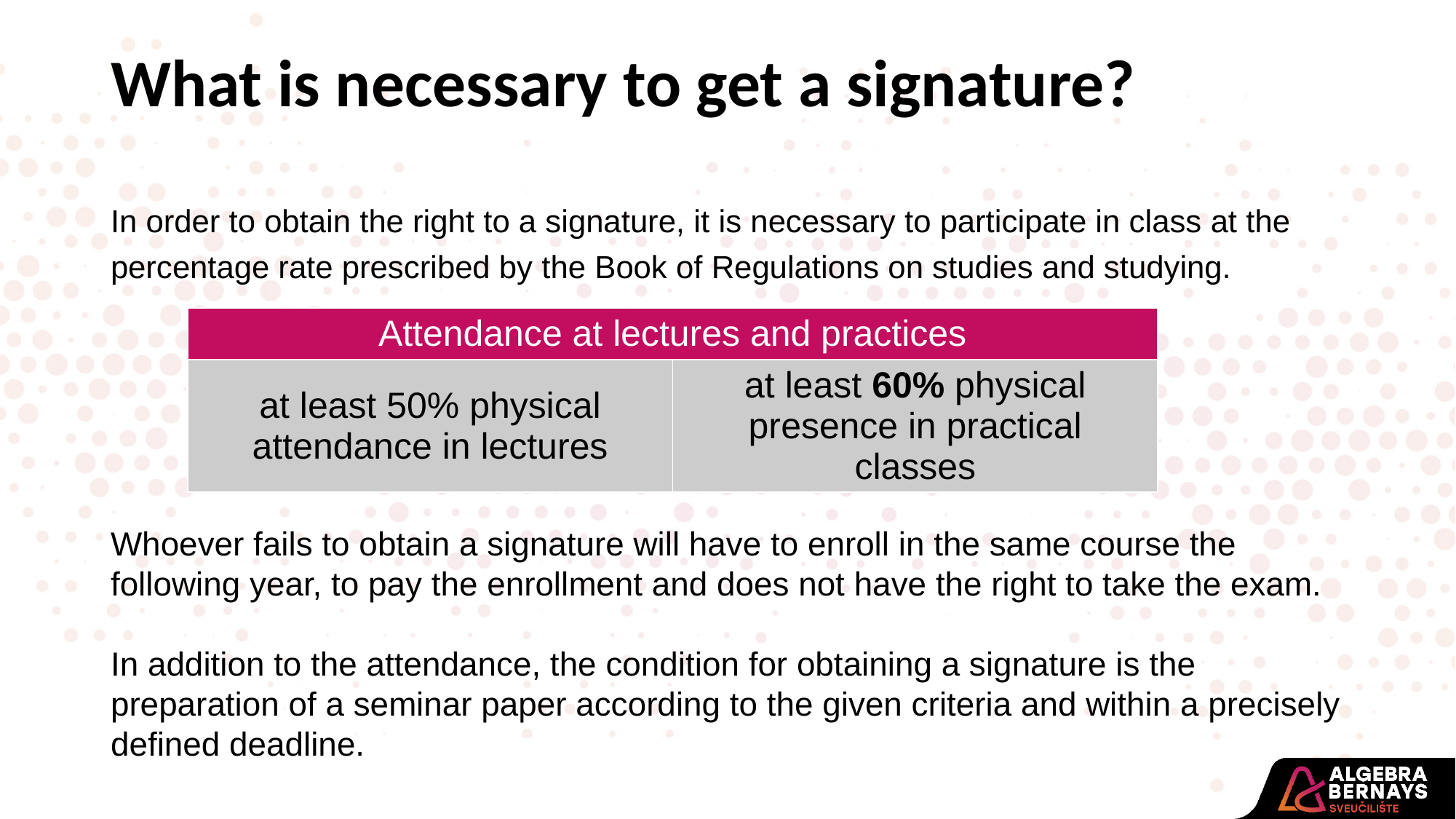

What is necessary to get a signature?
In order to obtain the right to a signature, it is necessary to participate in class at the percentage rate prescribed by the Book of Regulations on studies and studying.
| Attendance at lectures and practices |  |
| --- | --- |
| at least 50% physical attendance in lectures | at least 60% physical presence in practical classes |
Whoever fails to obtain a signature will have to enroll in the same course the following year, to pay the enrollment and does not have the right to take the exam.

In addition to the attendance, the condition for obtaining a signature is the preparation of a seminar paper according to the given criteria and within a precisely defined deadline.